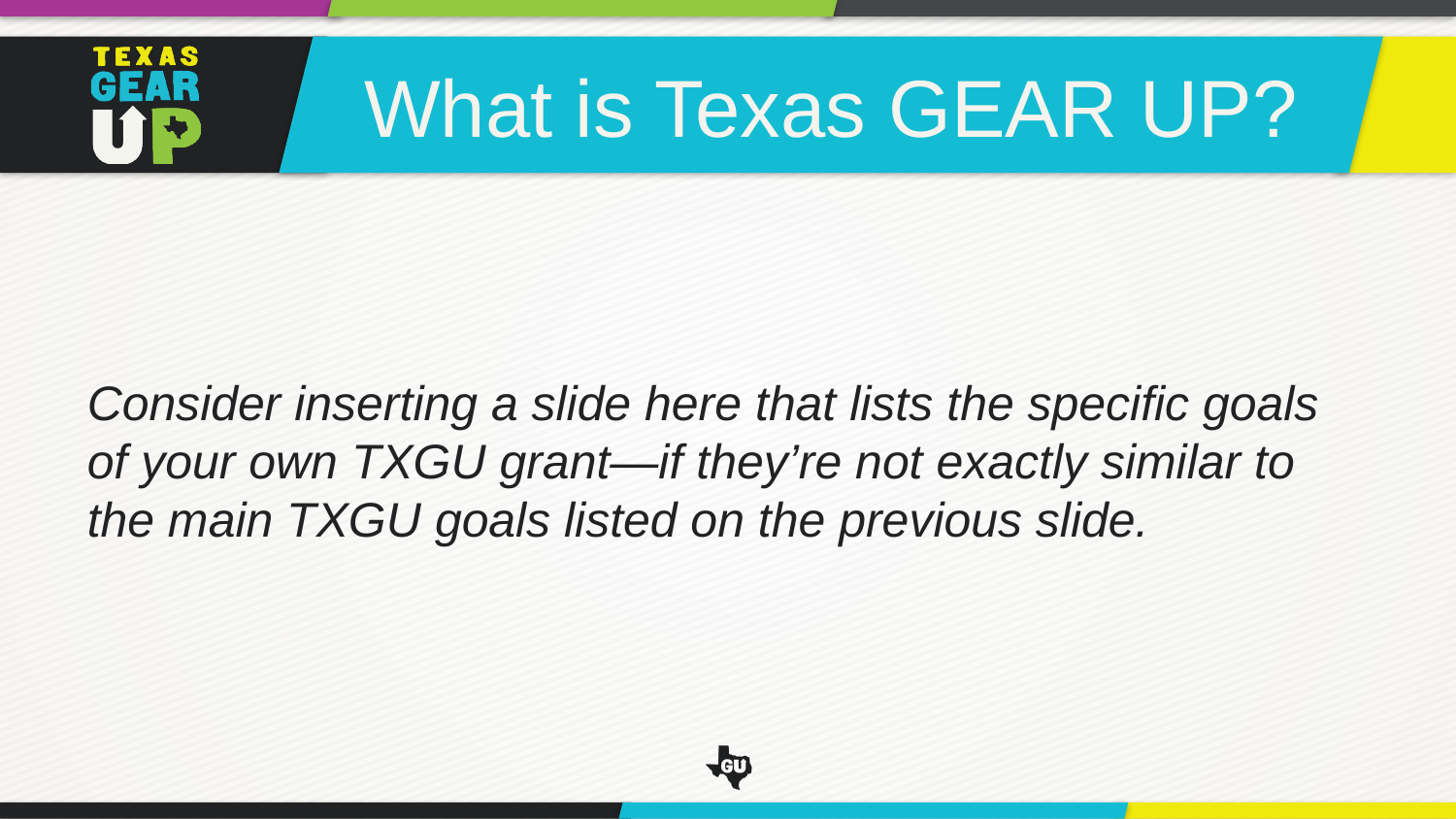

What is Texas GEAR UP?
Consider inserting a slide here that lists the specific goals of your own TXGU grant—if they’re not exactly similar to the main TXGU goals listed on the previous slide.